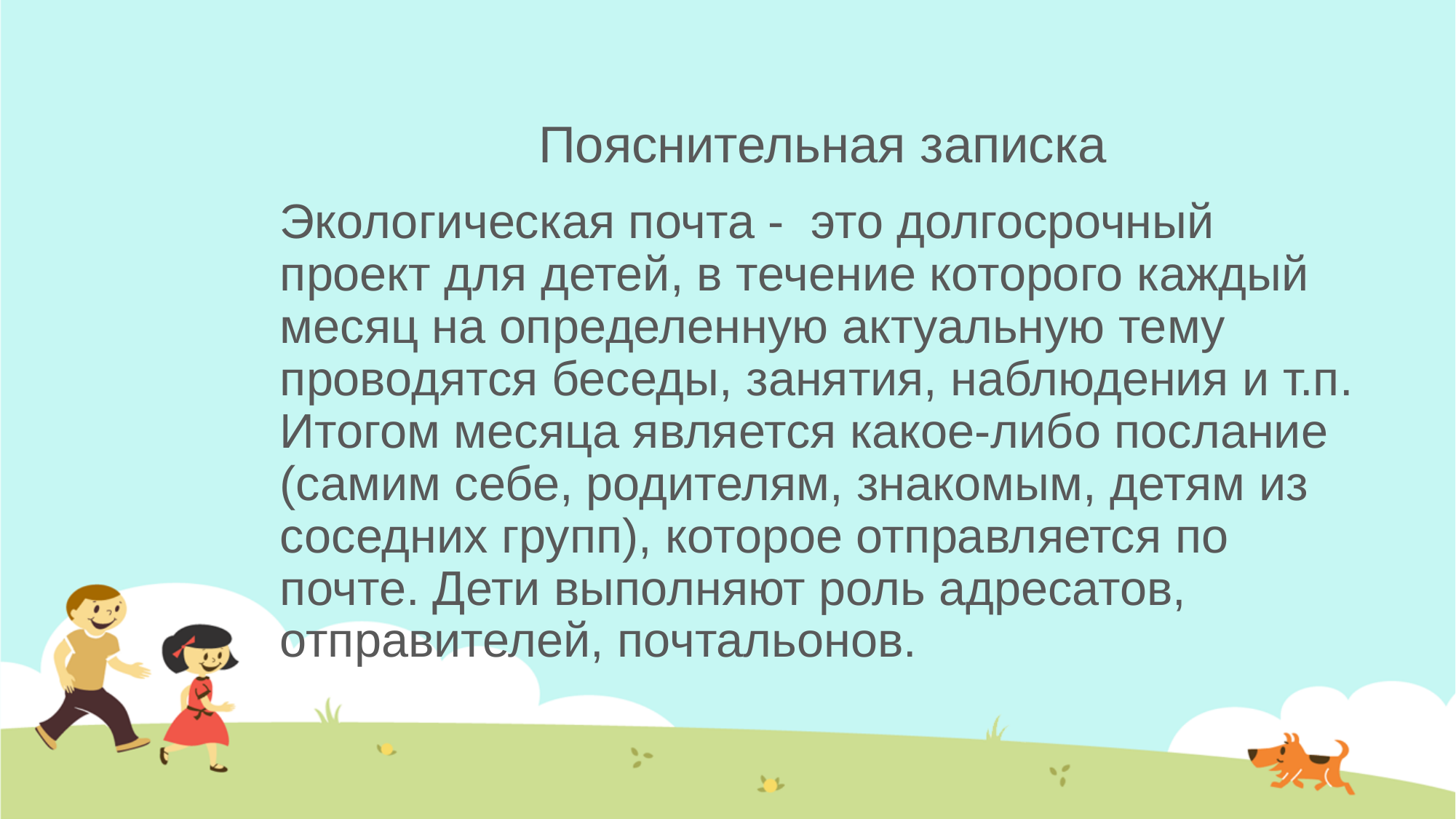

# Пояснительная записка
Экологическая почта -  это долгосрочный проект для детей, в течение которого каждый месяц на определенную актуальную тему проводятся беседы, занятия, наблюдения и т.п. Итогом месяца является какое-либо послание (самим себе, родителям, знакомым, детям из соседних групп), которое отправляется по почте. Дети выполняют роль адресатов, отправителей, почтальонов.